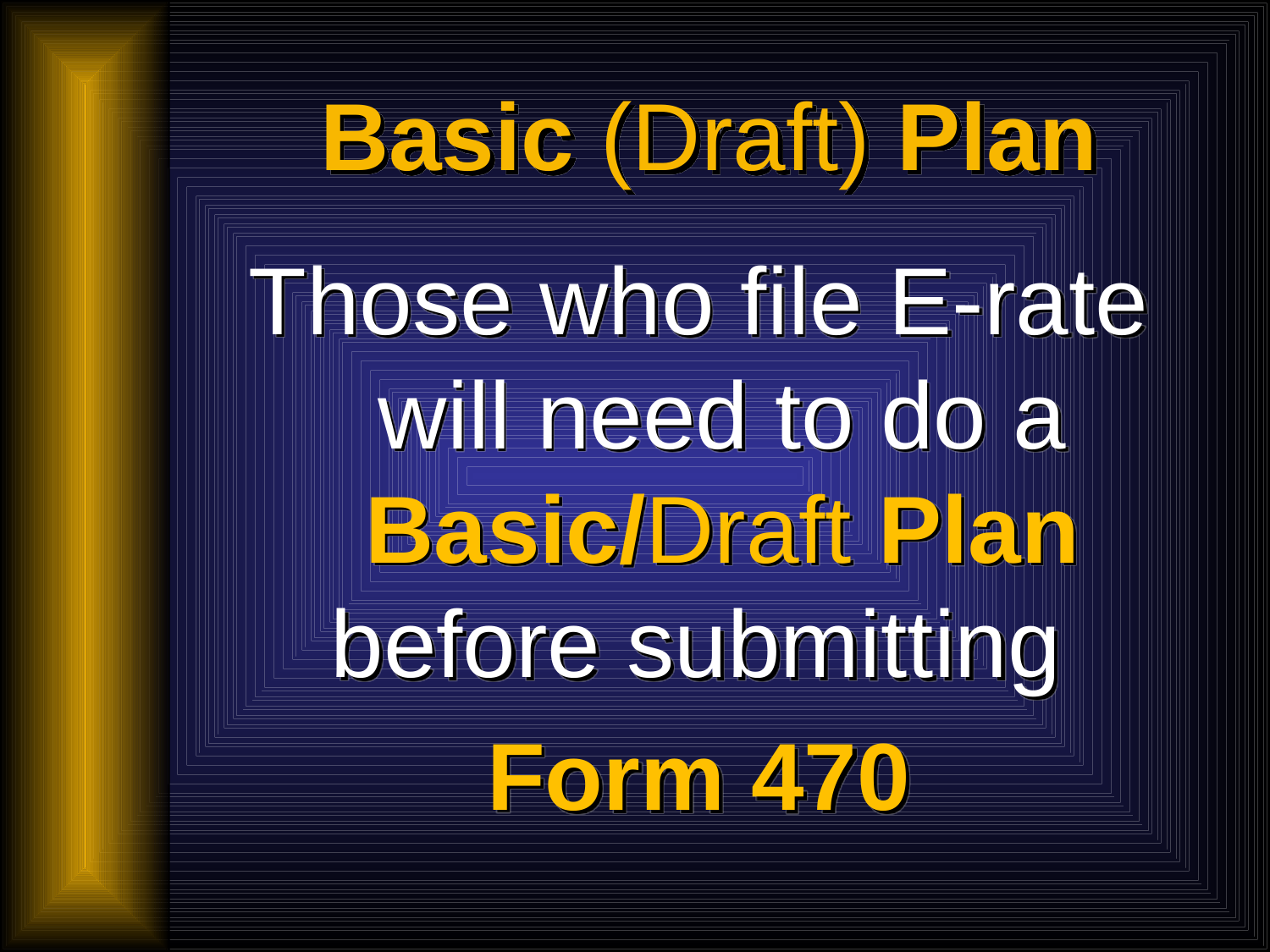

Basic (Draft) Plan
Those who file E-rate will need to do a Basic/Draft Plan before submitting
Form 470